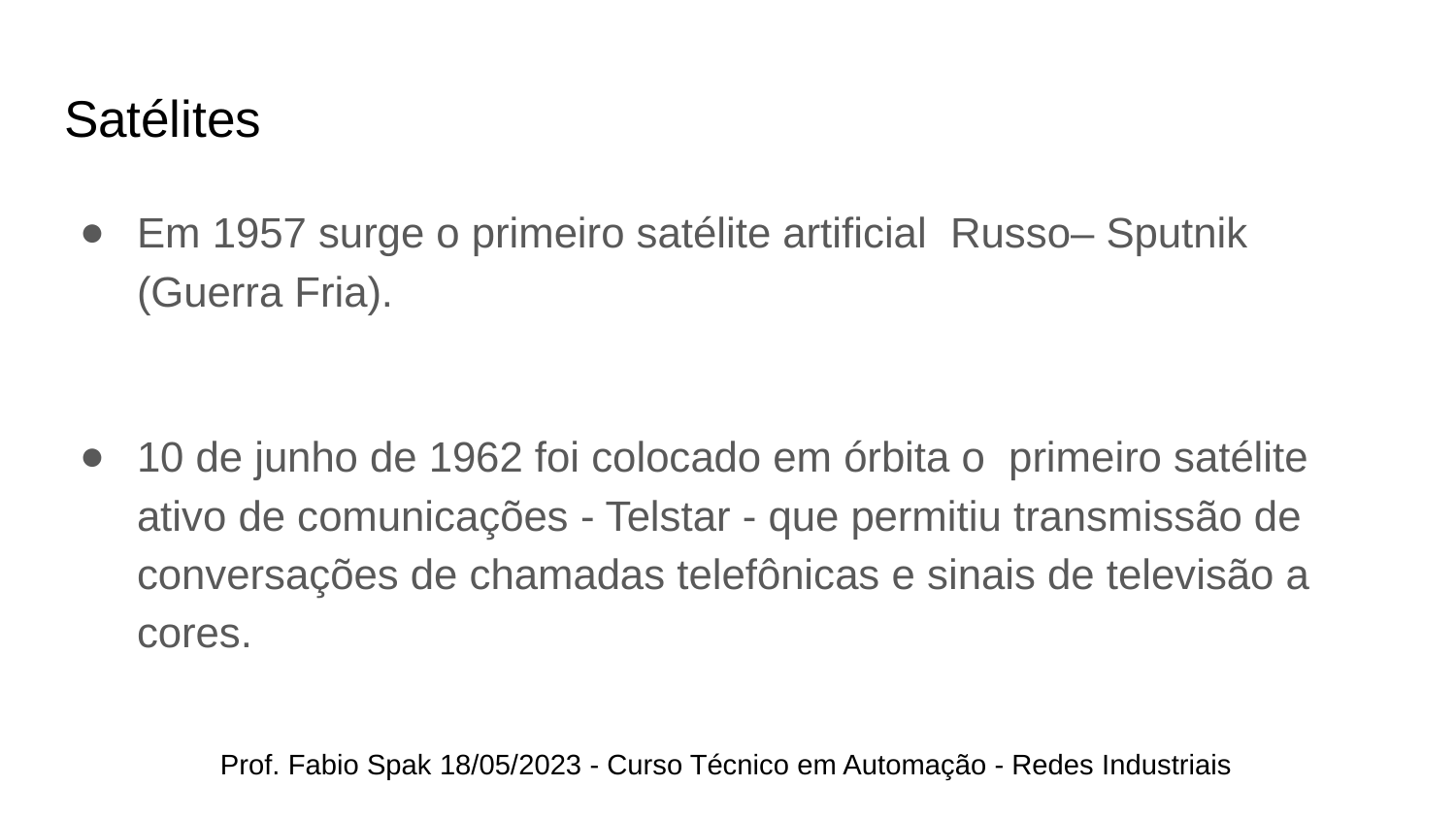

# Satélites

Em 1957 surge o primeiro satélite artificial  Russo– Sputnik (Guerra Fria).

10 de junho de 1962 foi colocado em órbita o  primeiro satélite ativo de comunicações - Telstar - que permitiu transmissão de conversações de chamadas telefônicas e sinais de televisão a cores.

Prof. Fabio Spak 18/05/2023 - Curso Técnico em Automação - Redes Industriais